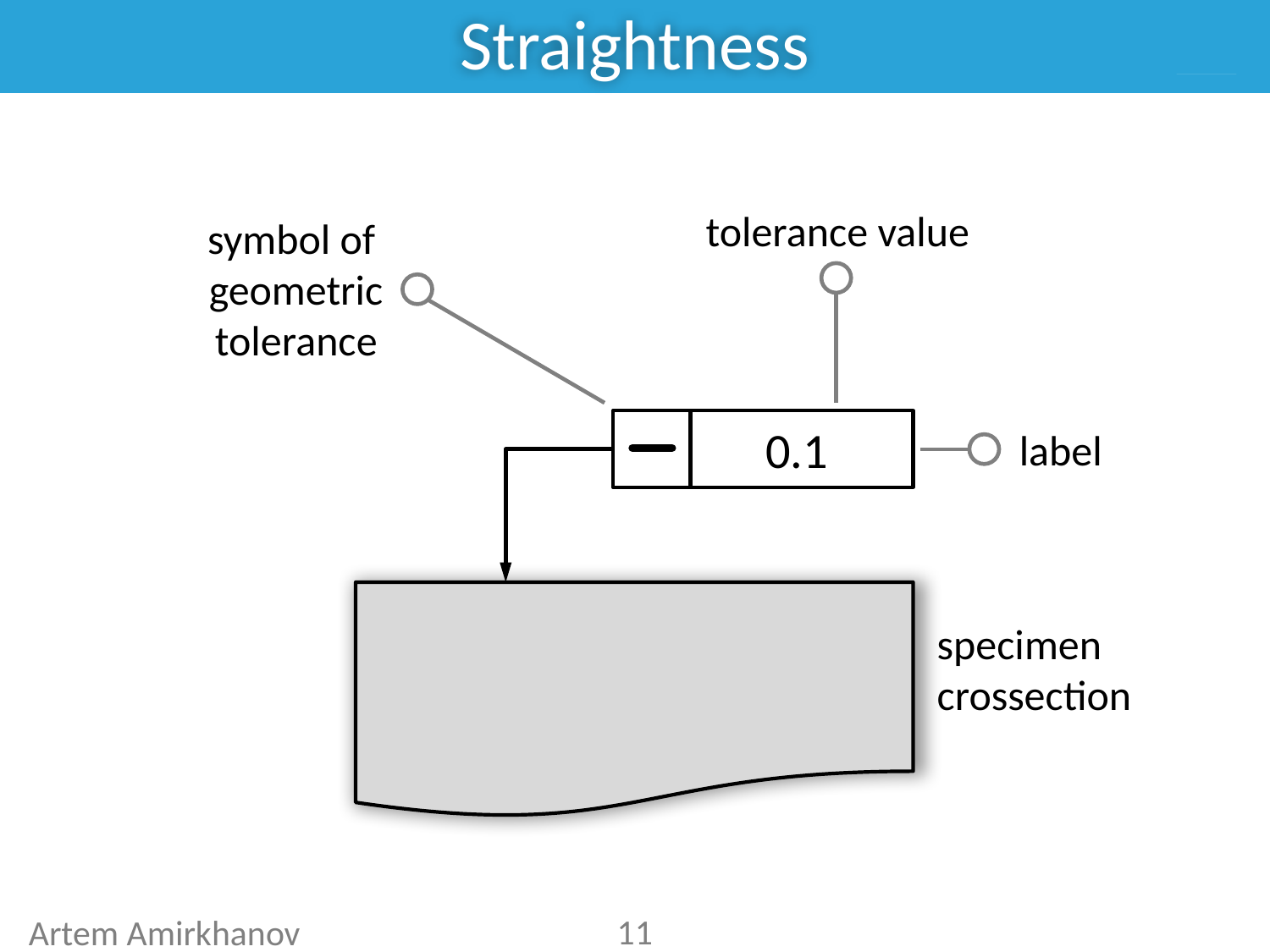

# Straightness
tolerance value

symbol of
geometric tolerance

0.1
label

specimen crossection
11
Artem Amirkhanov